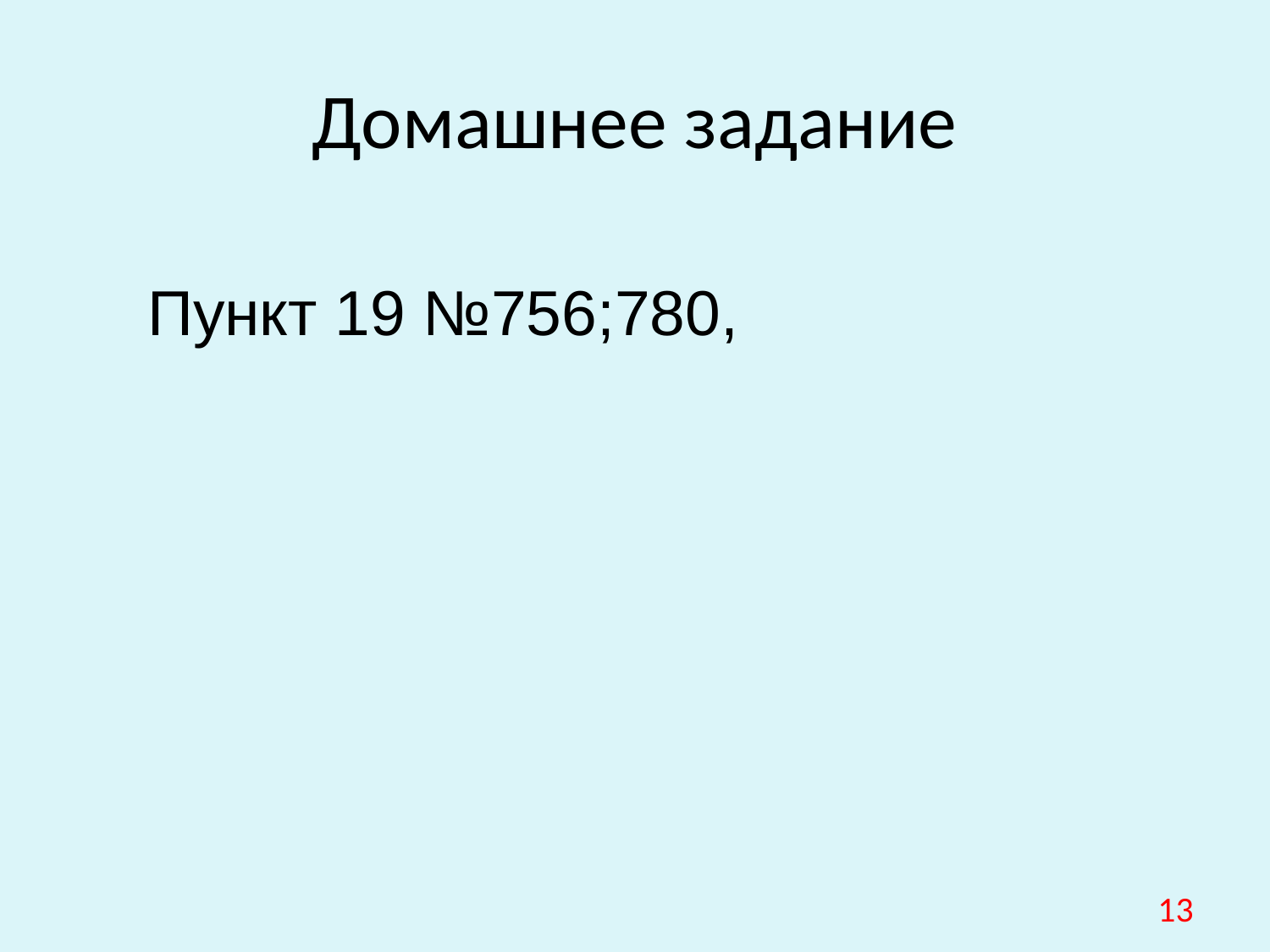

# Домашнее задание
Пункт 19 №756;780,

13